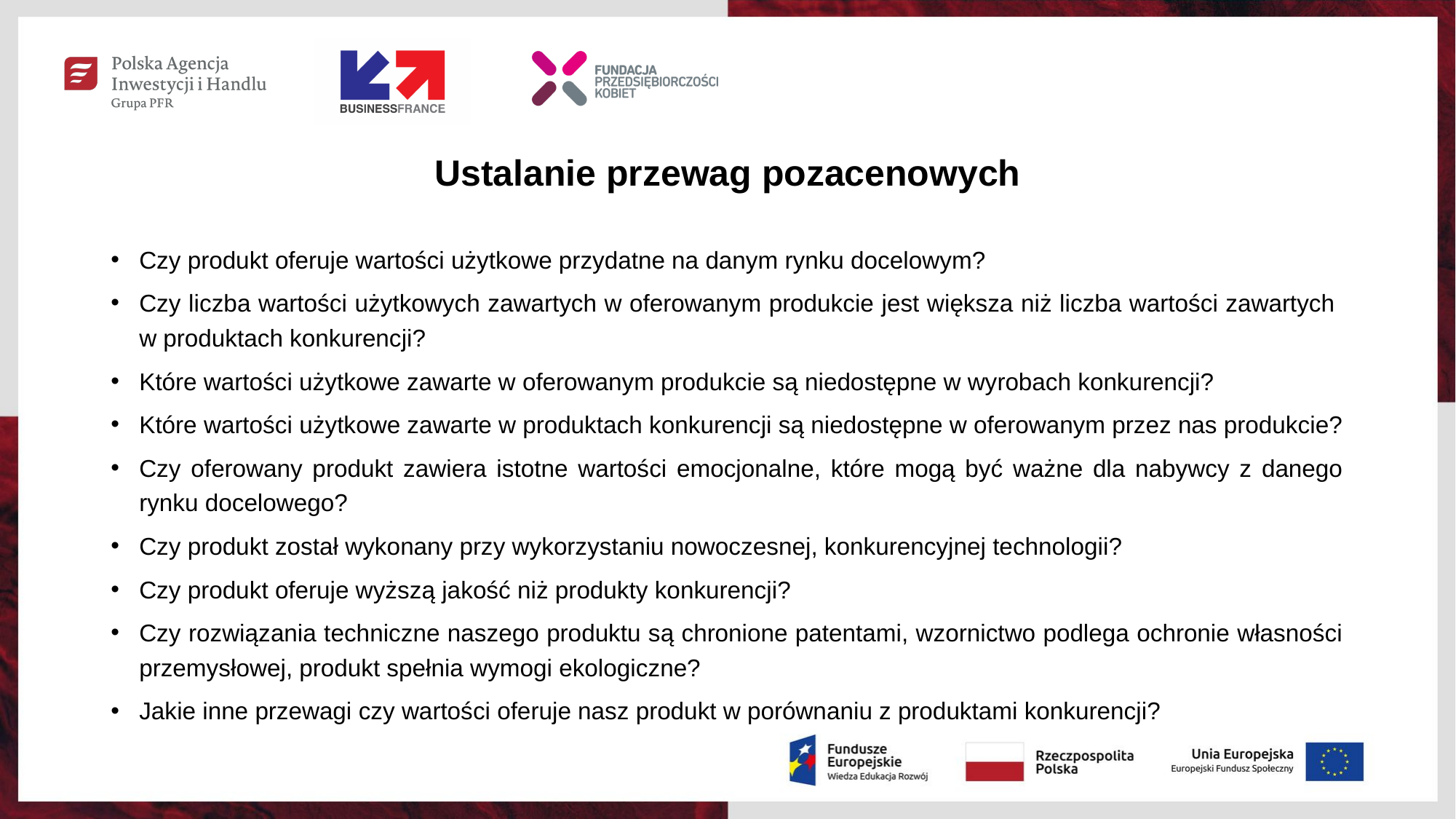

# Ustalanie przewag pozacenowych
Czy produkt oferuje wartości użytkowe przydatne na danym rynku docelowym?
Czy liczba wartości użytkowych zawartych w oferowanym produkcie jest większa niż liczba wartości zawartych
w produktach konkurencji?
Które wartości użytkowe zawarte w oferowanym produkcie są niedostępne w wyrobach konkurencji?
Które wartości użytkowe zawarte w produktach konkurencji są niedostępne w oferowanym przez nas produkcie?
Czy oferowany produkt zawiera istotne wartości emocjonalne, które mogą być ważne dla nabywcy z danego rynku docelowego?
Czy produkt został wykonany przy wykorzystaniu nowoczesnej, konkurencyjnej technologii?
Czy produkt oferuje wyższą jakość niż produkty konkurencji?
Czy rozwiązania techniczne naszego produktu są chronione patentami, wzornictwo podlega ochronie własności przemysłowej, produkt spełnia wymogi ekologiczne?
Jakie inne przewagi czy wartości oferuje nasz produkt w porównaniu z produktami konkurencji?